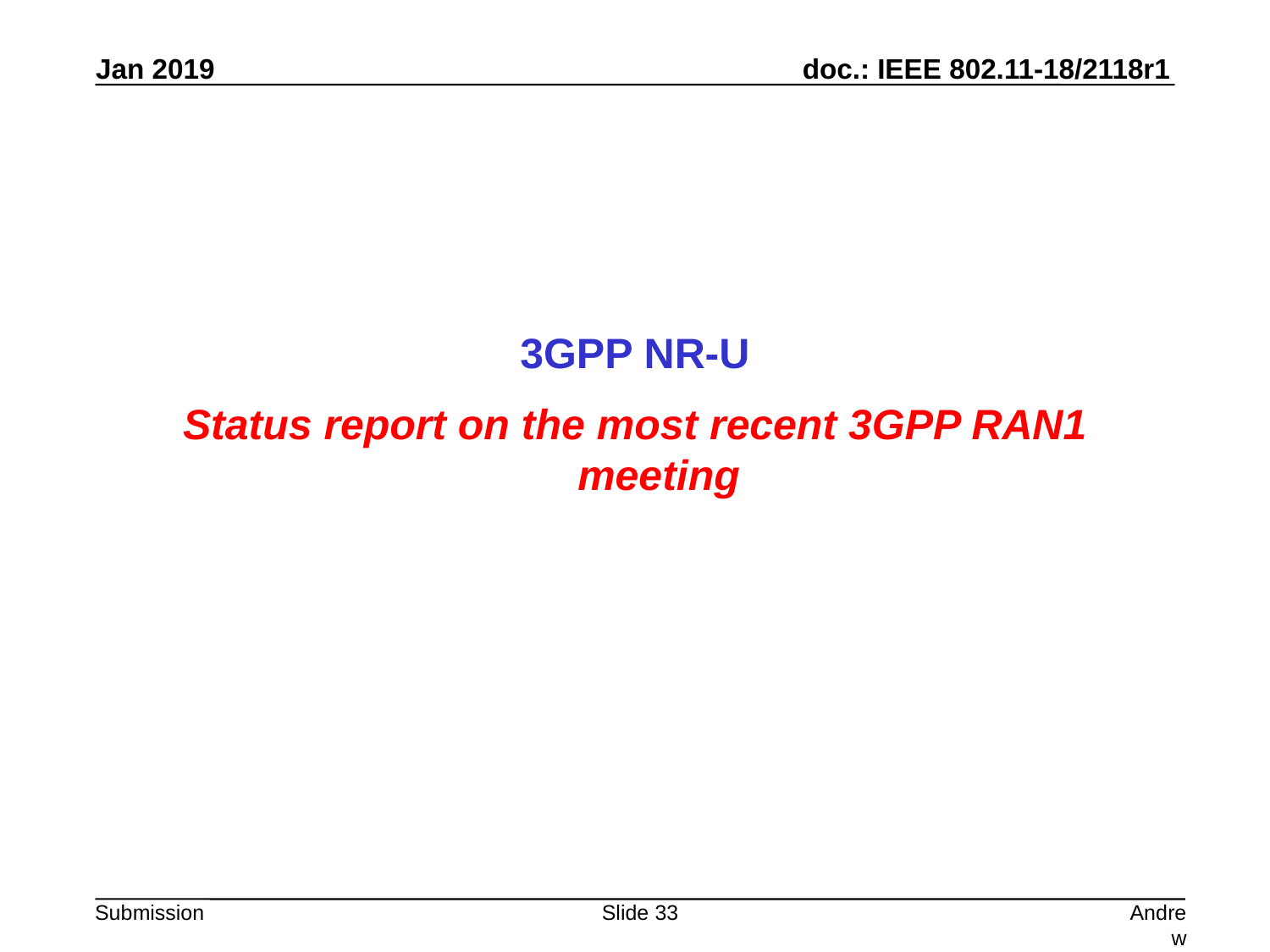

3GPP NR-U
Status report on the most recent 3GPP RAN1 meeting
Slide 33
Andrew Myles, Cisco